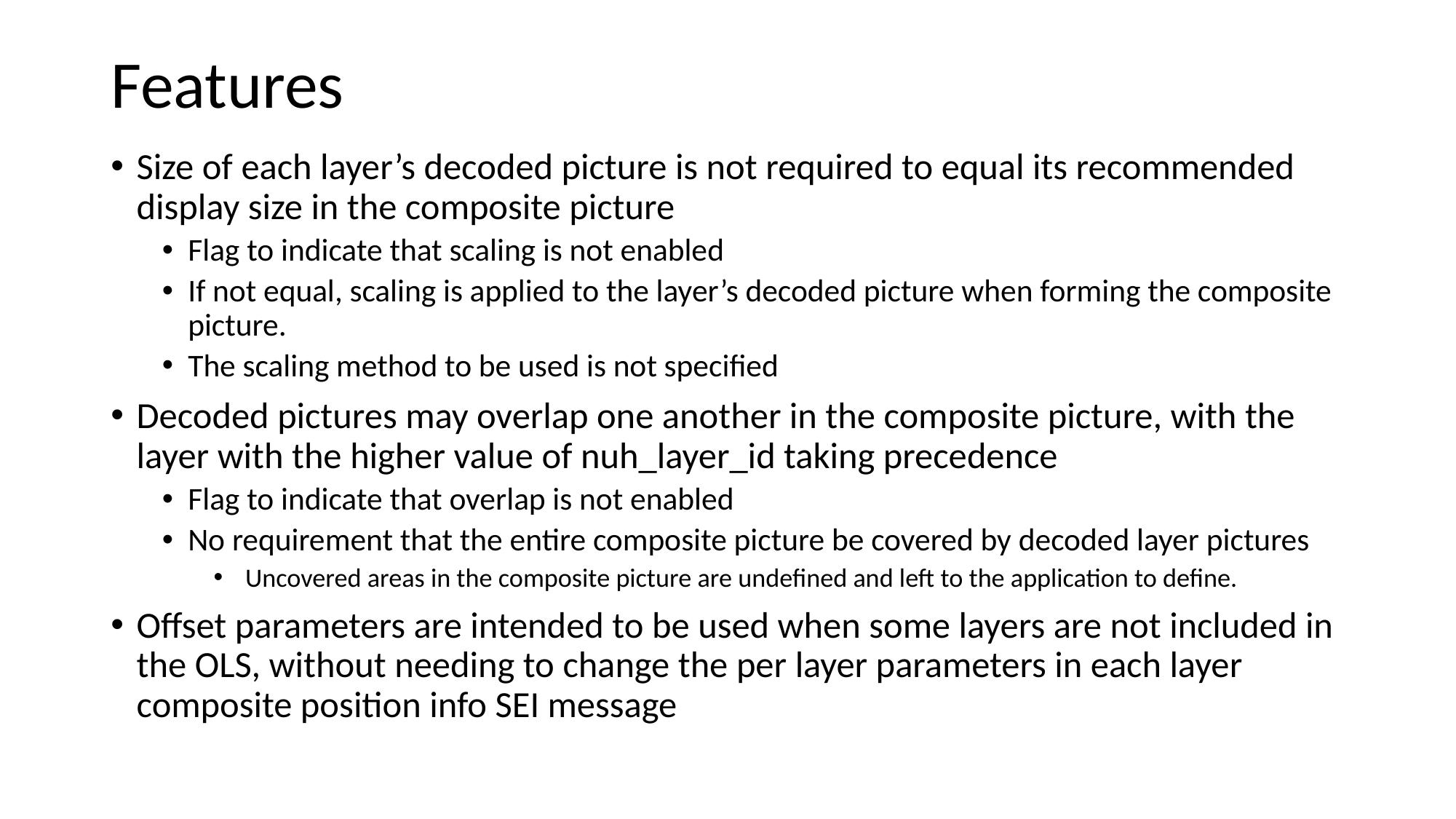

# Features
Size of each layer’s decoded picture is not required to equal its recommended display size in the composite picture
Flag to indicate that scaling is not enabled
If not equal, scaling is applied to the layer’s decoded picture when forming the composite picture.
The scaling method to be used is not specified
Decoded pictures may overlap one another in the composite picture, with the layer with the higher value of nuh_layer_id taking precedence
Flag to indicate that overlap is not enabled
No requirement that the entire composite picture be covered by decoded layer pictures
 Uncovered areas in the composite picture are undefined and left to the application to define.
Offset parameters are intended to be used when some layers are not included in the OLS, without needing to change the per layer parameters in each layer composite position info SEI message